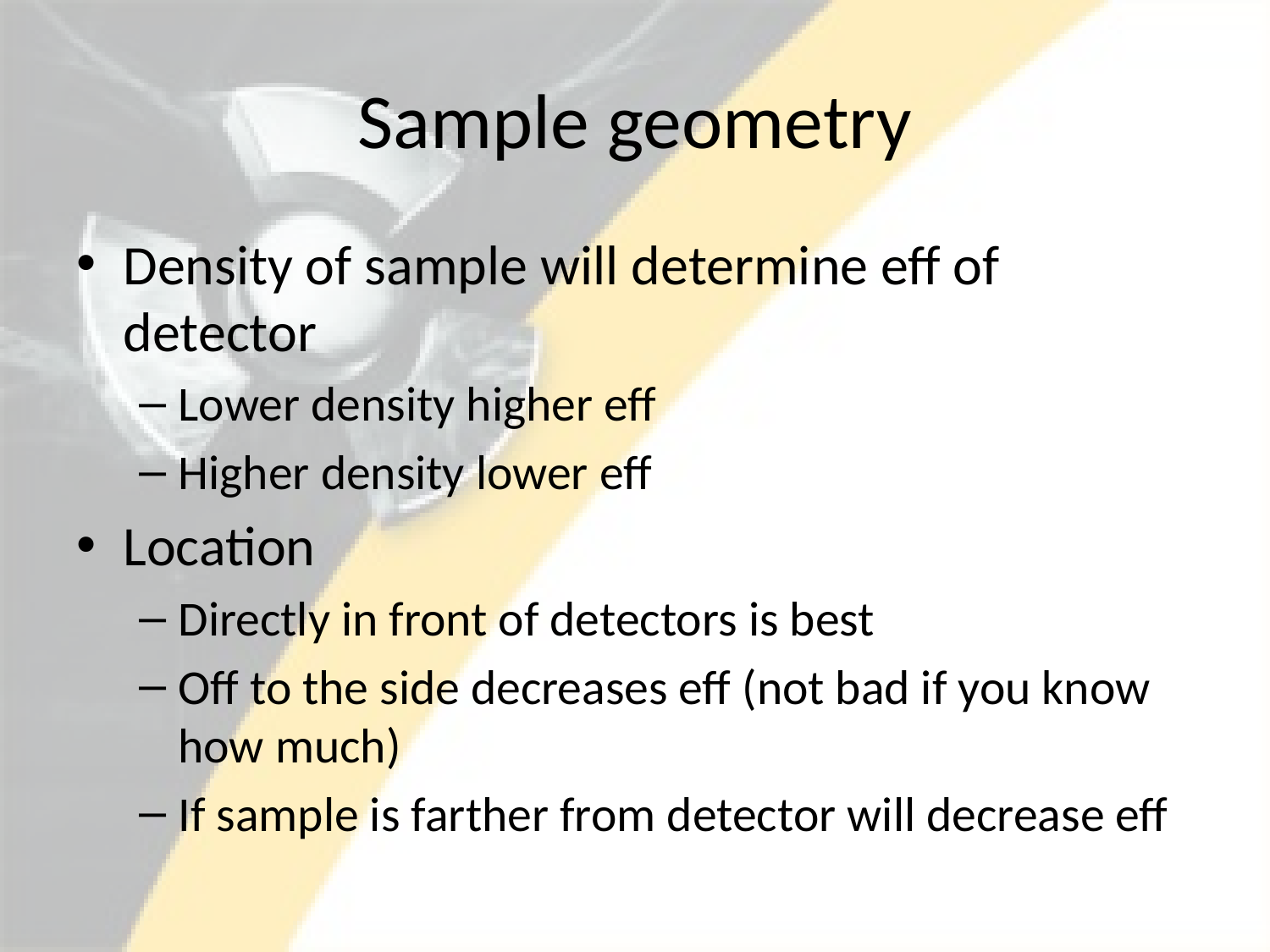

# Sample geometry
Density of sample will determine eff of detector
Lower density higher eff
Higher density lower eff
Location
Directly in front of detectors is best
Off to the side decreases eff (not bad if you know how much)
If sample is farther from detector will decrease eff